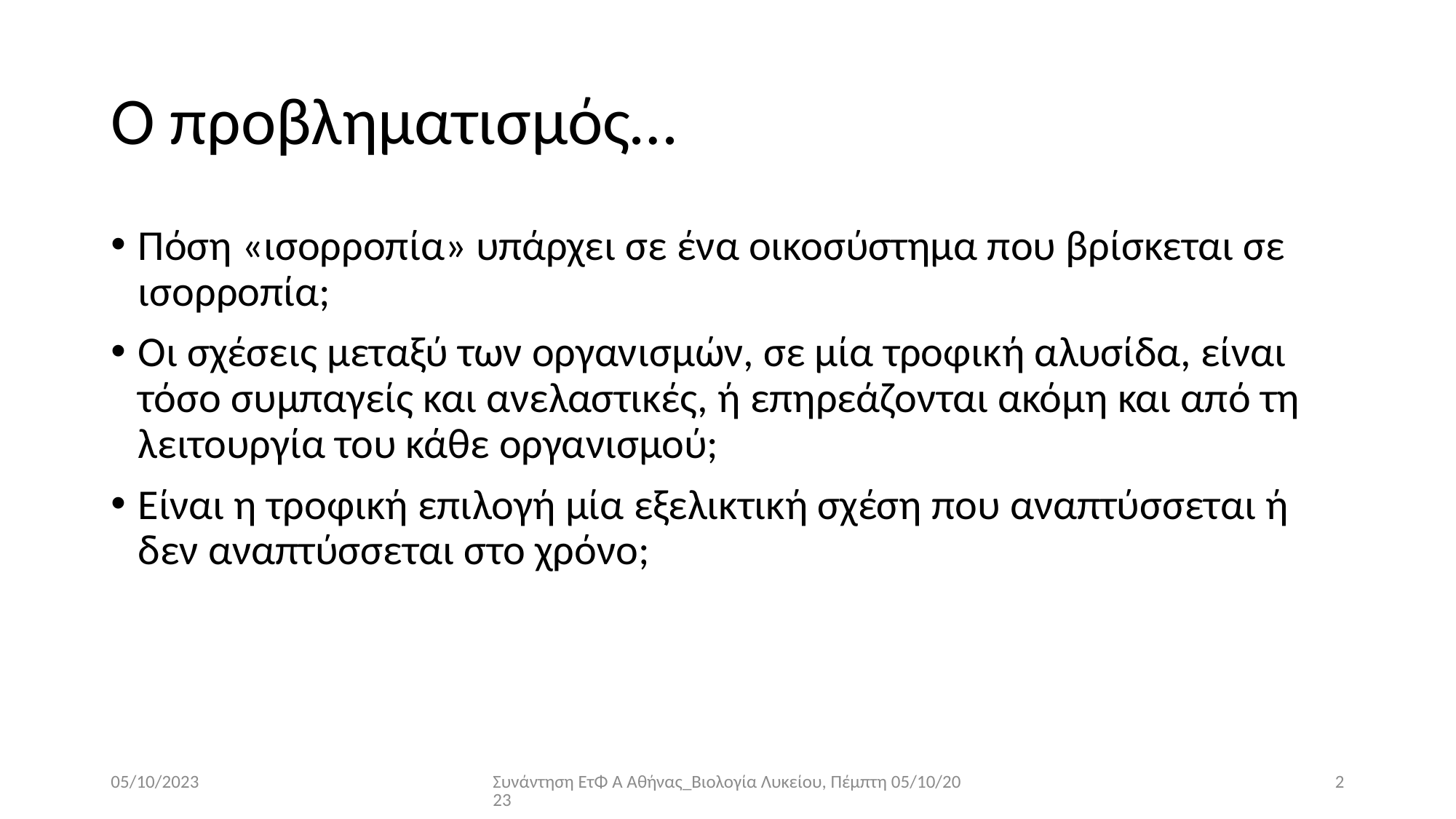

# Ο προβληματισμός…
Πόση «ισορροπία» υπάρχει σε ένα οικοσύστημα που βρίσκεται σε ισορροπία;
Οι σχέσεις μεταξύ των οργανισμών, σε μία τροφική αλυσίδα, είναι τόσο συμπαγείς και ανελαστικές, ή επηρεάζονται ακόμη και από τη λειτουργία του κάθε οργανισμού;
Είναι η τροφική επιλογή μία εξελικτική σχέση που αναπτύσσεται ή δεν αναπτύσσεται στο χρόνο;
05/10/2023
Συνάντηση ΕτΦ Α Αθήνας_Βιολογία Λυκείου, Πέμπτη 05/10/2023
2